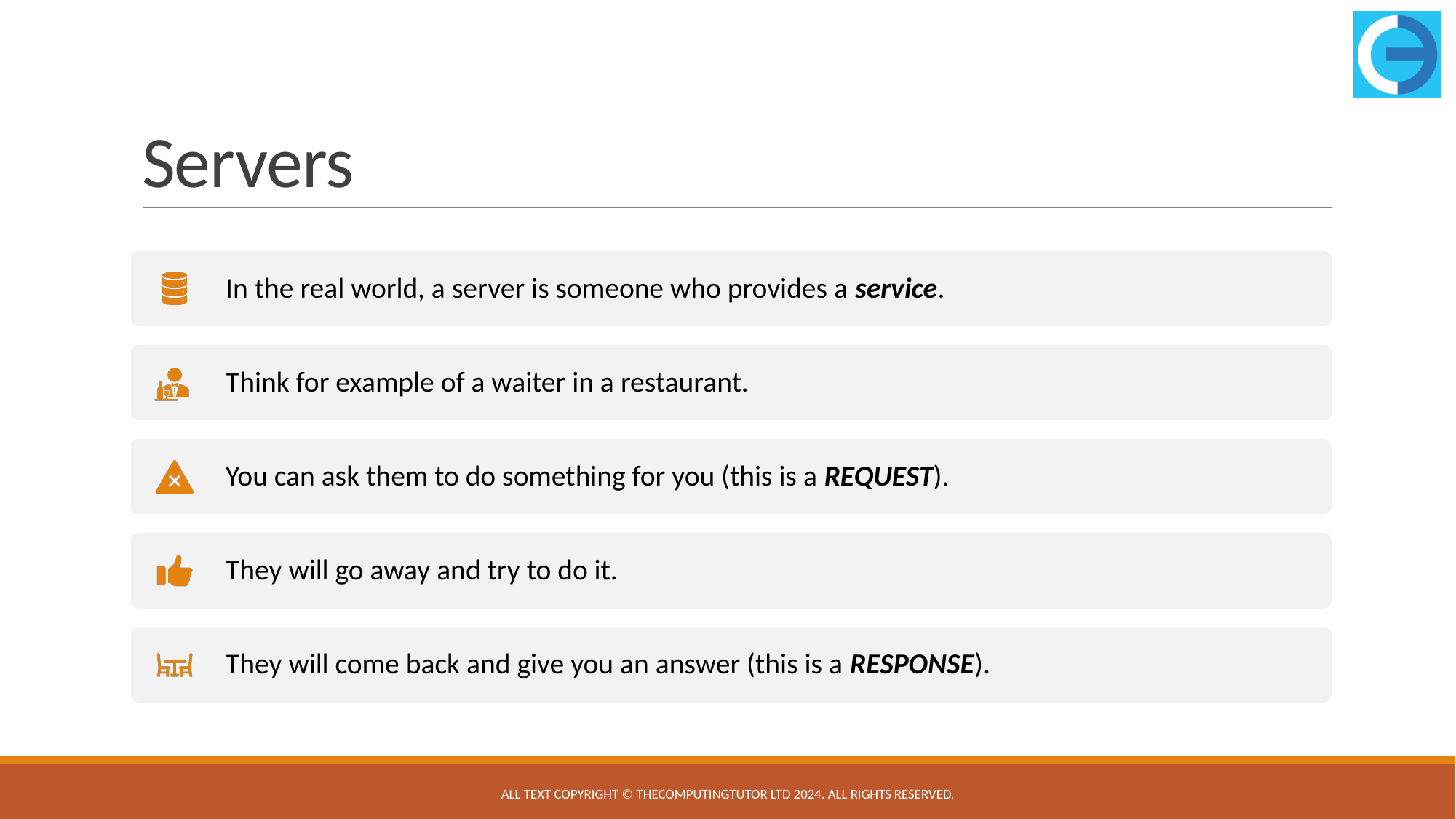

# Servers
In the real world, a server is someone who provides a service.
Think for example of a waiter in a restaurant.
You can ask them to do something for you (this is a REQUEST).
They will go away and try to do it.
They will come back and give you an answer (this is a RESPONSE).
All text copyright © TheComputingTutor Ltd 2024. All rights Reserved.